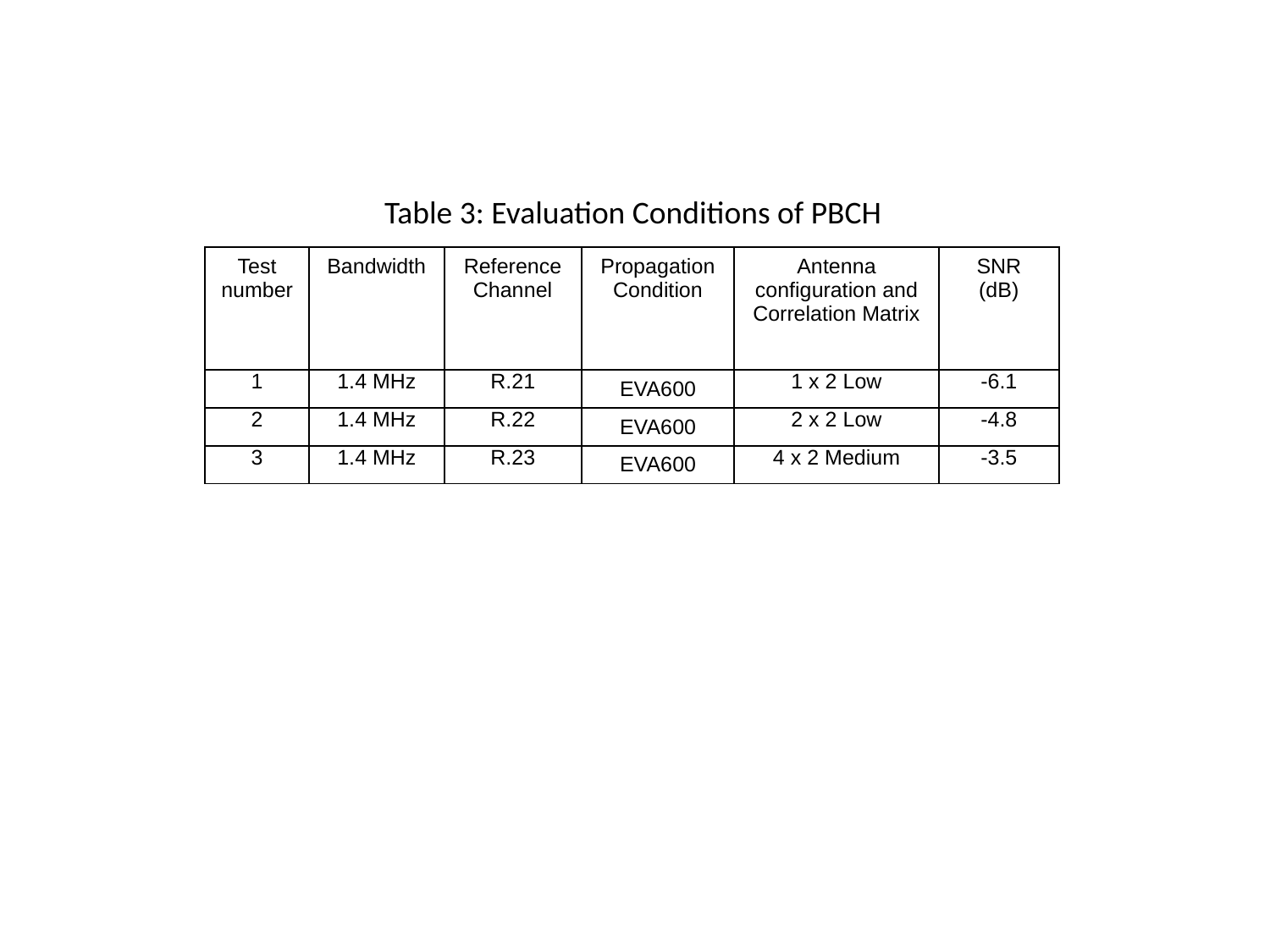

Table 3: Evaluation Conditions of PBCH
| Test number | Bandwidth | Reference Channel | Propagation Condition | Antenna configuration and Correlation Matrix | SNR (dB) |
| --- | --- | --- | --- | --- | --- |
| 1 | 1.4 MHz | R.21 | EVA600 | 1 x 2 Low | -6.1 |
| 2 | 1.4 MHz | R.22 | EVA600 | 2 x 2 Low | -4.8 |
| 3 | 1.4 MHz | R.23 | EVA600 | 4 x 2 Medium | -3.5 |